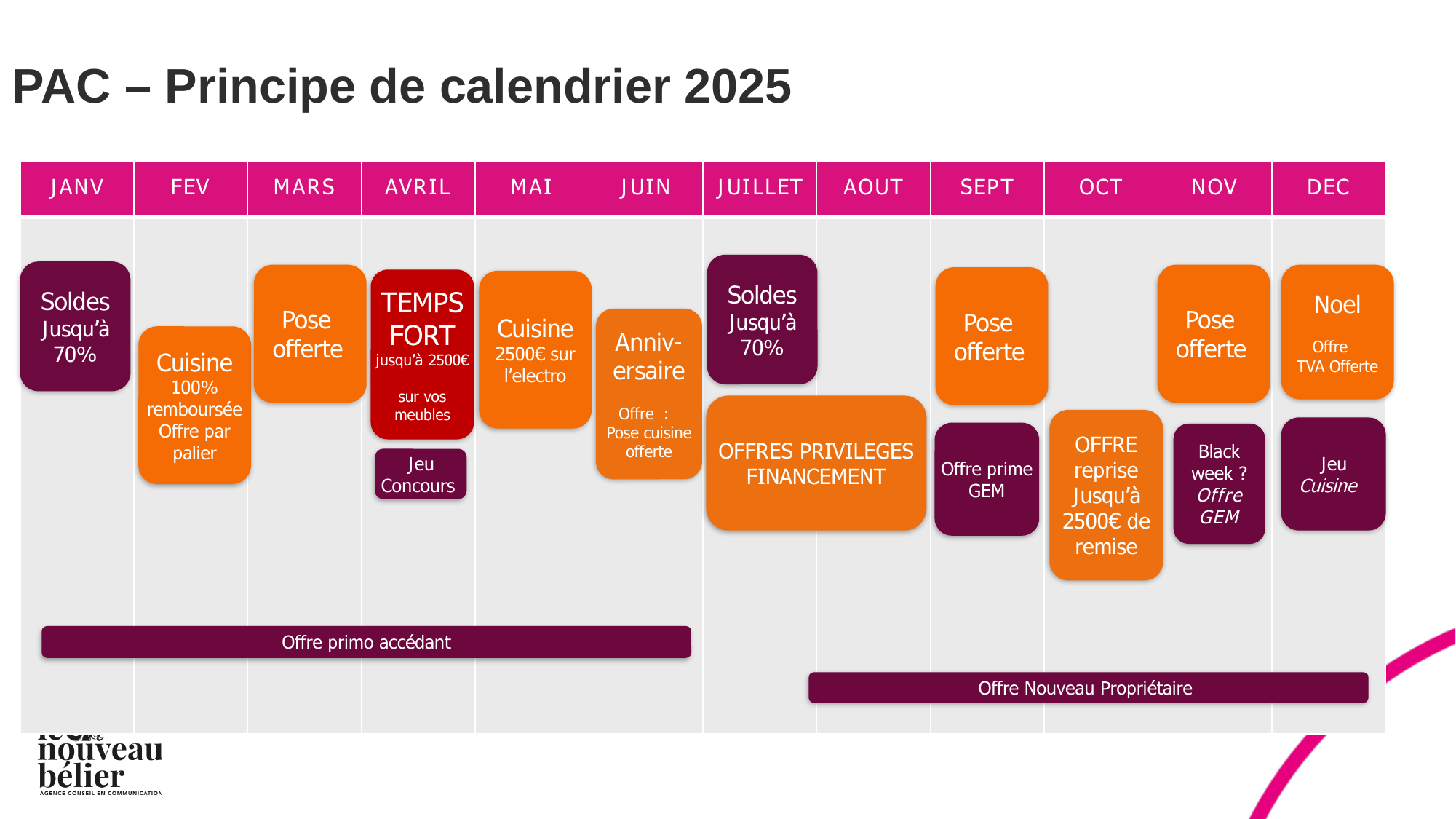

# PAC – Principe de calendrier 2025

| JANV | FEV | MARS | AVRIL | MAI | JUIN | JUILLET | AOUT | SEPT | OCT | NOV | DEC |
| --- | --- | --- | --- | --- | --- | --- | --- | --- | --- | --- | --- |
|  |  |  |  |  |  |  |  |  |  |  |  |

Soldes
Jusqu’à 70%
Soldes
Jusqu’à 70%
Pose
offerte
Pose
offerte
Noel
Offre
TVA Offerte
Pose
offerte
TEMPS FORT jusqu’à 2500€
sur vos meubles
Cuisine 2500€ sur l’electro
Anniv-
ersaire
Offre  :
Pose cuisine offerte
Cuisine 100% remboursée
Offre par palier
OFFRES PRIVILEGES
FINANCEMENT
OFFRE reprise
Jusqu’à 2500€ de remise
Jeu
Cuisine
Offre prime GEM
Black week ?
Offre GEM
Jeu Concours
Offre primo accédant
Offre Nouveau Propriétaire